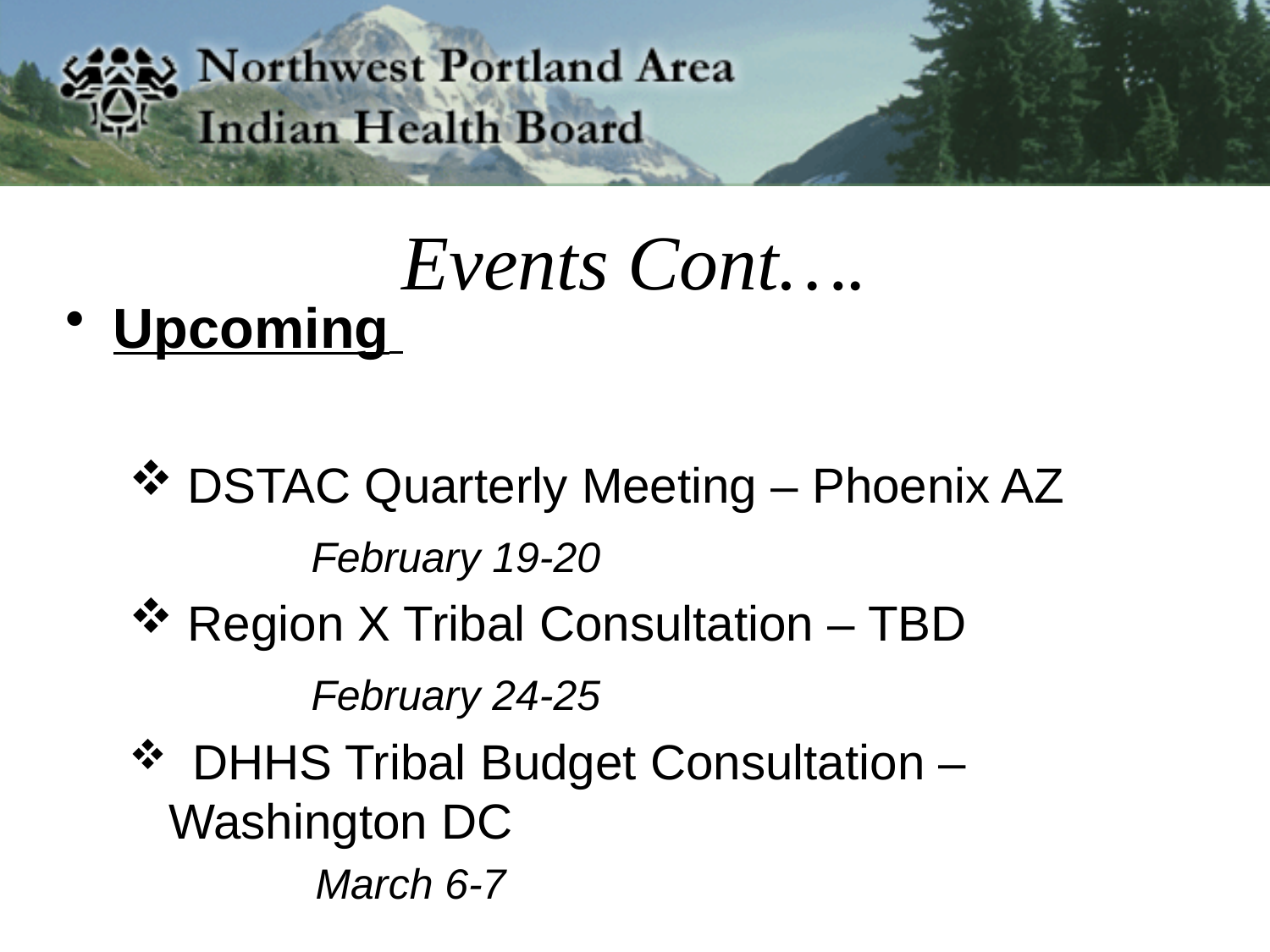

# Events Cont….
Upcoming

 DSTAC Quarterly Meeting – Phoenix AZ
	    February 19-20
 Region X Tribal Consultation – TBD
	    February 24-25
  DHHS Tribal Budget Consultation –    Washington DC
	     March 6-7